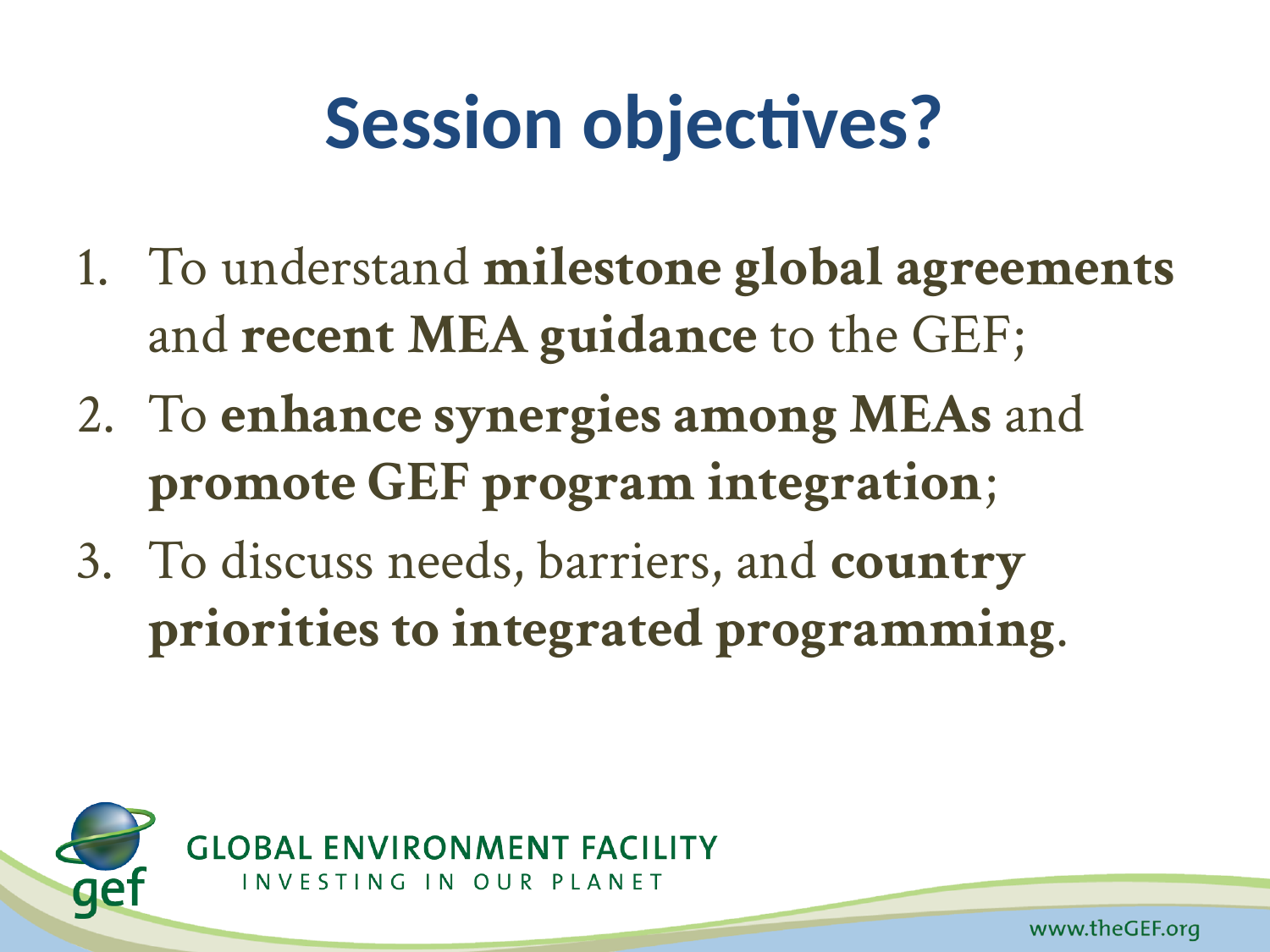

# Session objectives?
To understand milestone global agreements and recent MEA guidance to the GEF;
To enhance synergies among MEAs and promote GEF program integration;
To discuss needs, barriers, and country priorities to integrated programming.